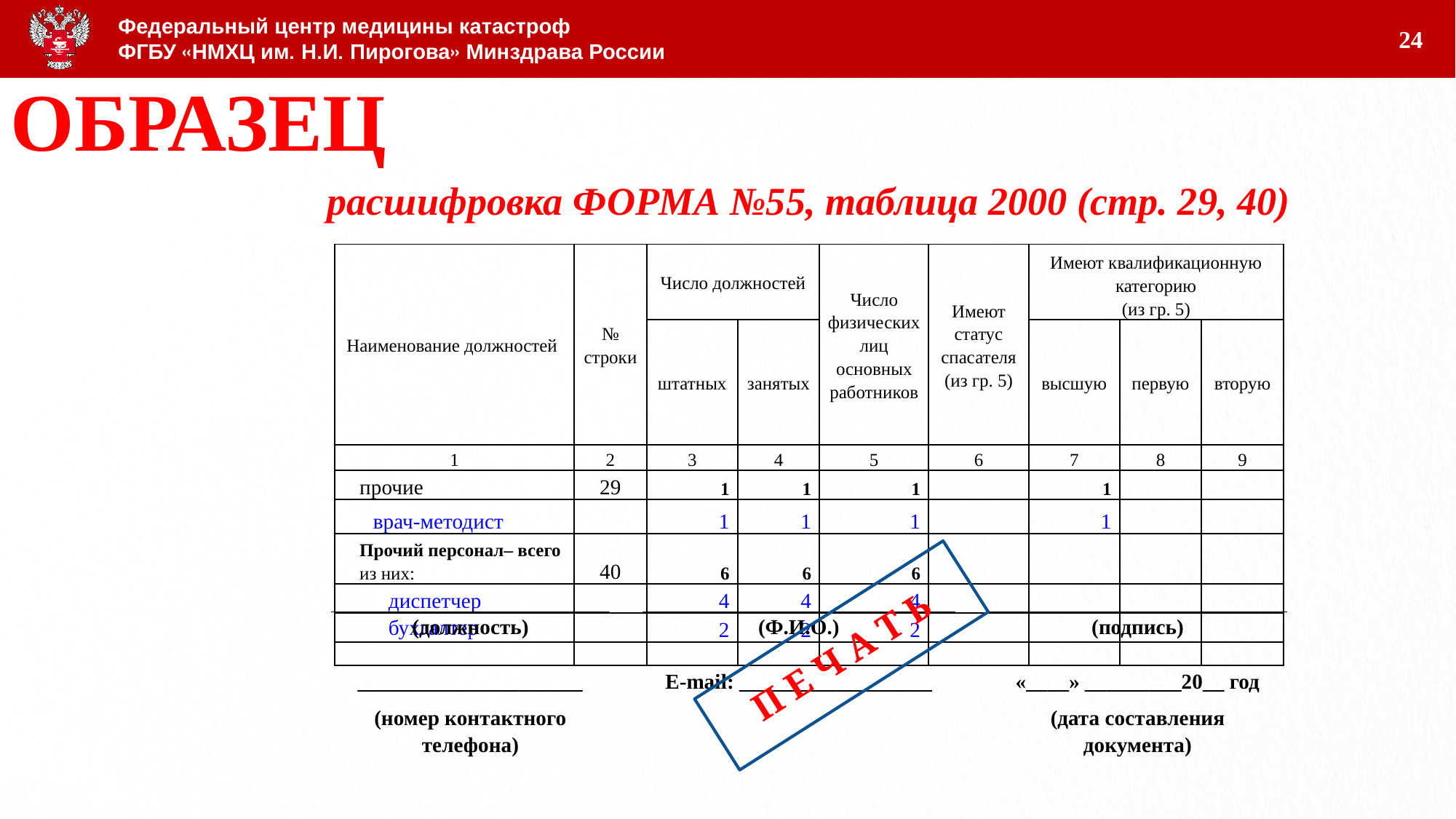

24
ОБРАЗЕЦ
расшифровка ФОРМА №55, таблица 2000 (стр. 29, 40)
| Наименование должностей | № строки | Число должностей |  | Число физических лиц основных работников | Имеют статус спасателя (из гр. 5) | Имеют квалификационную категорию (из гр. 5) |  |  |
| --- | --- | --- | --- | --- | --- | --- | --- | --- |
|  |  | штатных | занятых |  |  | высшую | первую | вторую |
| 1 | 2 | 3 | 4 | 5 | 6 | 7 | 8 | 9 |
| прочие | 29 | 1 | 1 | 1 |  | 1 |  |  |
| врач-методист |  | 1 | 1 | 1 |  | 1 |  |  |
| Прочий персонал– всего из них: | 40 | 6 | 6 | 6 |  |  |  |  |
| диспетчер |  | 4 | 4 | 4 |  |  |  |  |
| бухгалтер |  | 2 | 2 | 2 |  |  |  |  |
|  |  |  |  |  |  |  |  |  |
| (должность) |  | (Ф.И.О.) |  | (подпись) |
| --- | --- | --- | --- | --- |
| \_\_\_\_\_\_\_\_\_\_\_\_\_\_\_\_\_\_\_\_\_ |  | E-mail: \_\_\_\_\_\_\_\_\_\_\_\_\_\_\_\_\_\_ |  | «\_\_\_\_» \_\_\_\_\_\_\_\_\_20\_\_ год |
| (номер контактного телефона) |  |  |  | (дата составления документа) |
П Е Ч А Т Ь